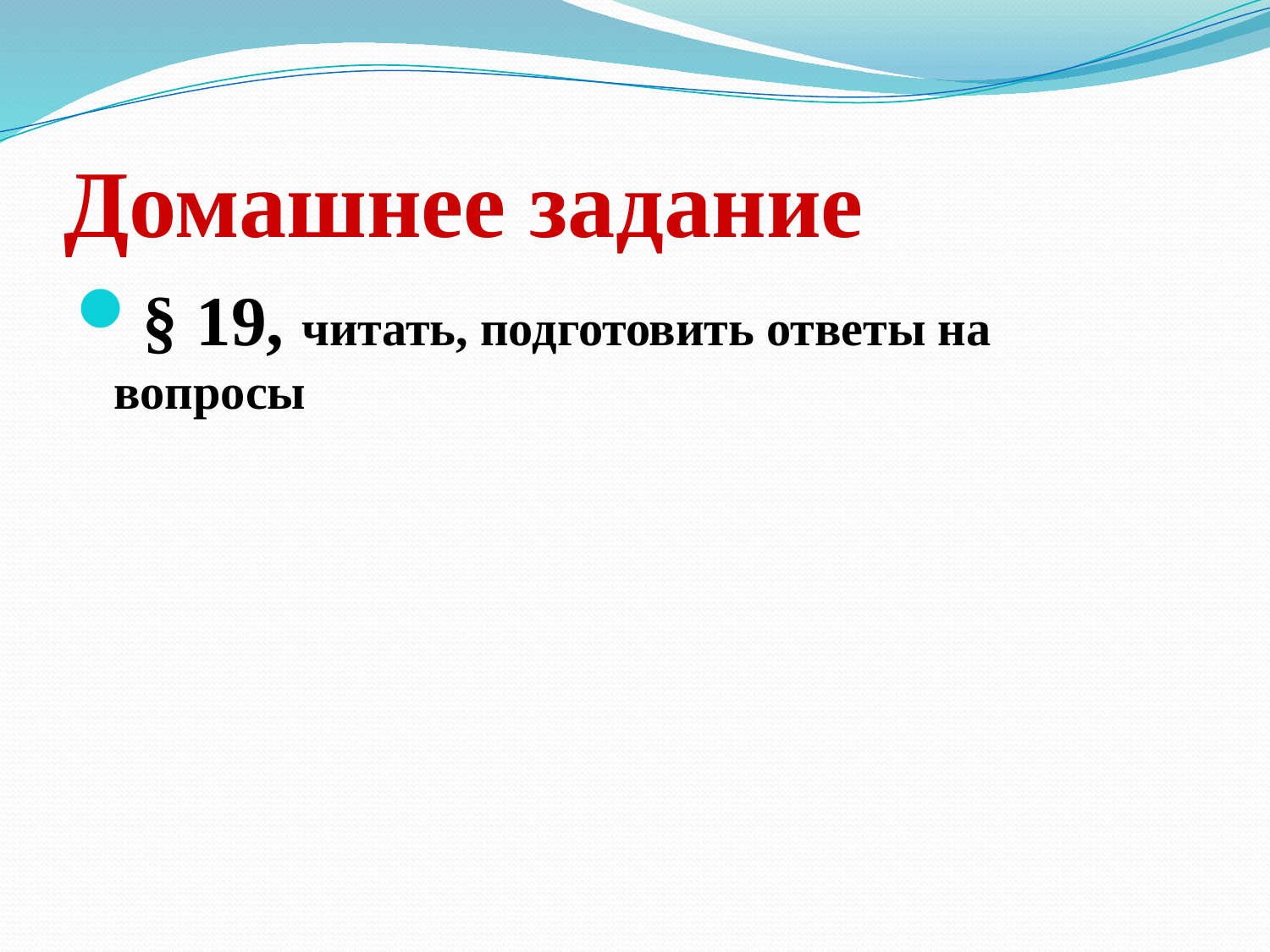

# Домашнее задание
§ 19, читать, подготовить ответы на вопросы